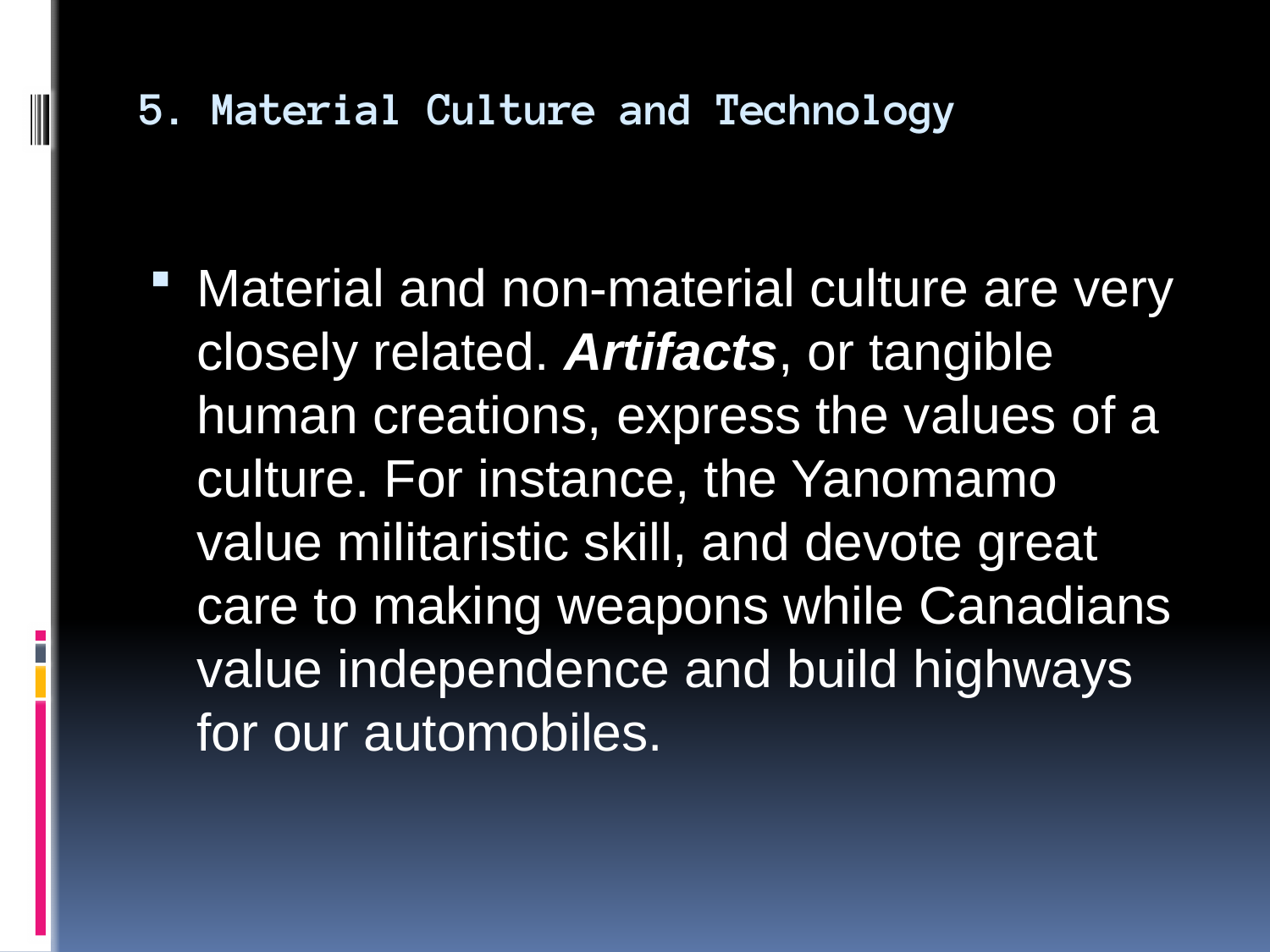

# 5. Material Culture and Technology
Material and non-material culture are very closely related. Artifacts, or tangible human creations, express the values of a culture. For instance, the Yanomamo value militaristic skill, and devote great care to making weapons while Canadians value independence and build highways for our automobiles.